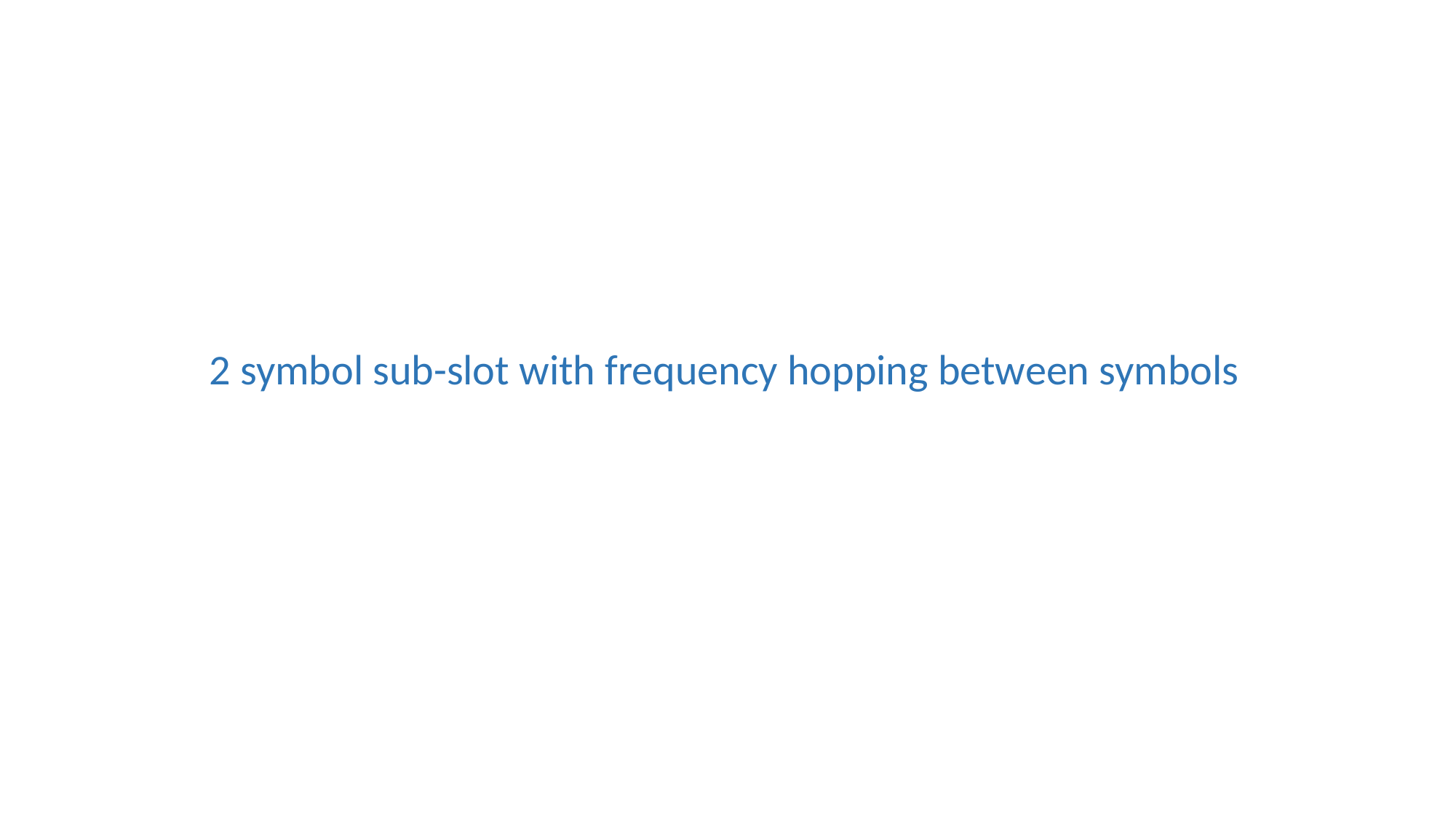

2 symbol sub-slot with frequency hopping between symbols